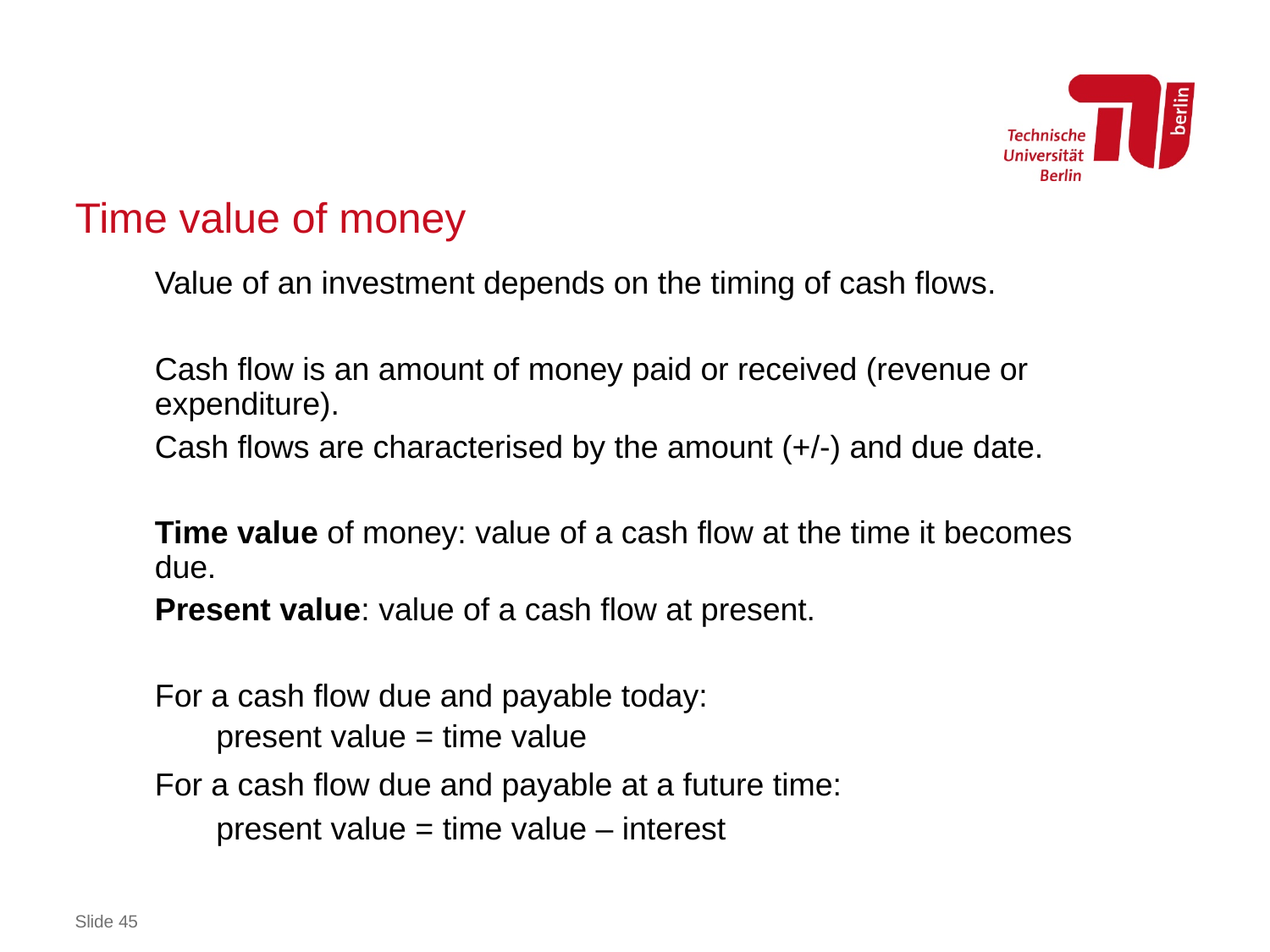

# Time value of money
Value of an investment depends on the timing of cash flows.

Cash flow is an amount of money paid or received (revenue or expenditure).
Cash flows are characterised by the amount (+/-) and due date.

Time value of money: value of a cash flow at the time it becomes due.
Present value: value of a cash flow at present.

For a cash flow due and payable today:
present value = time value
For a cash flow due and payable at a future time:
present value = time value – interest

Slide 45